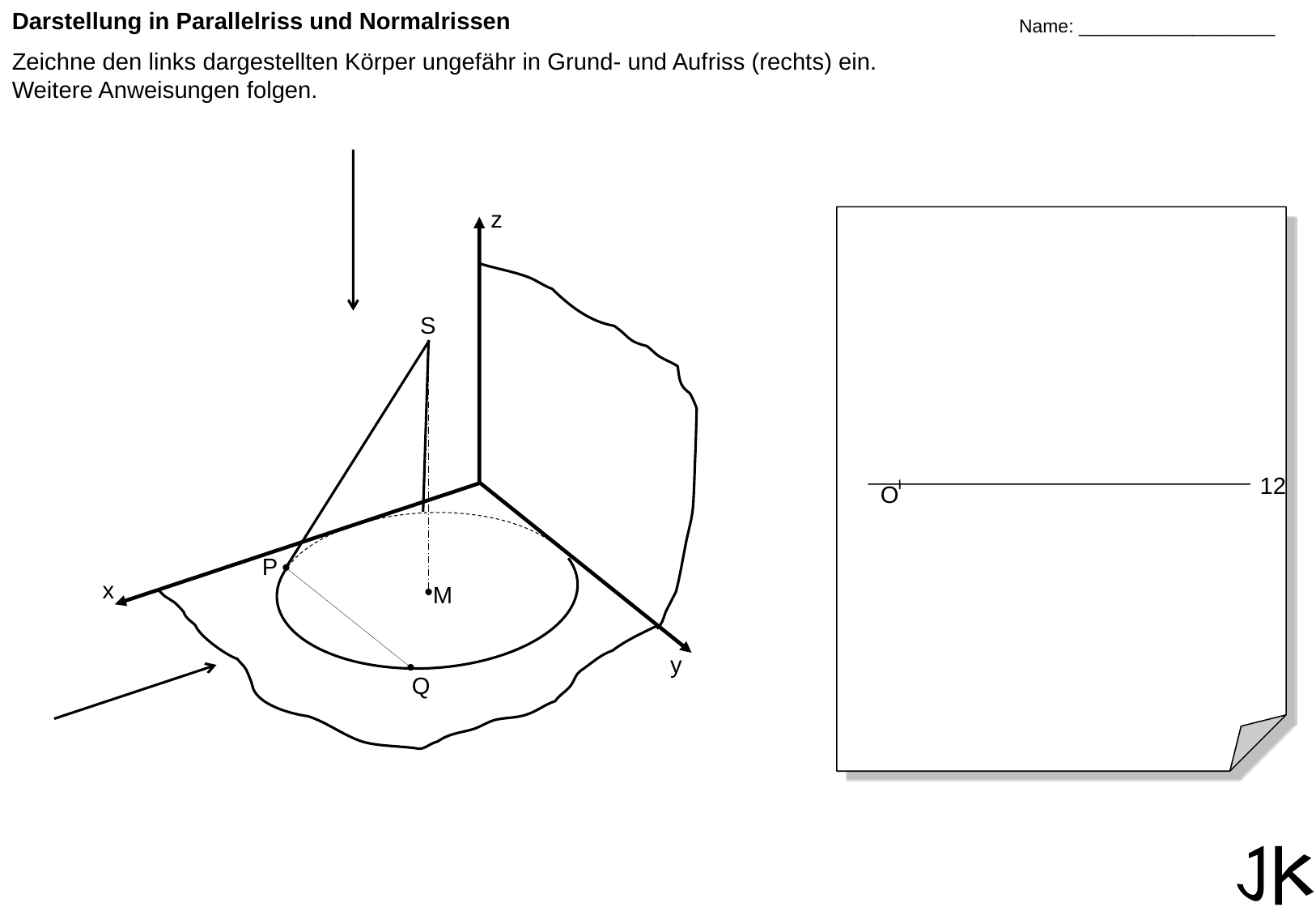

Darstellung in Parallelriss und Normalrissen
Zeichne den links dargestellten Körper ungefähr in Grund- und Aufriss (rechts) ein.
Weitere Anweisungen folgen.
Name: ___________________

z

S
12
O

P
x
M
y
Q
JK